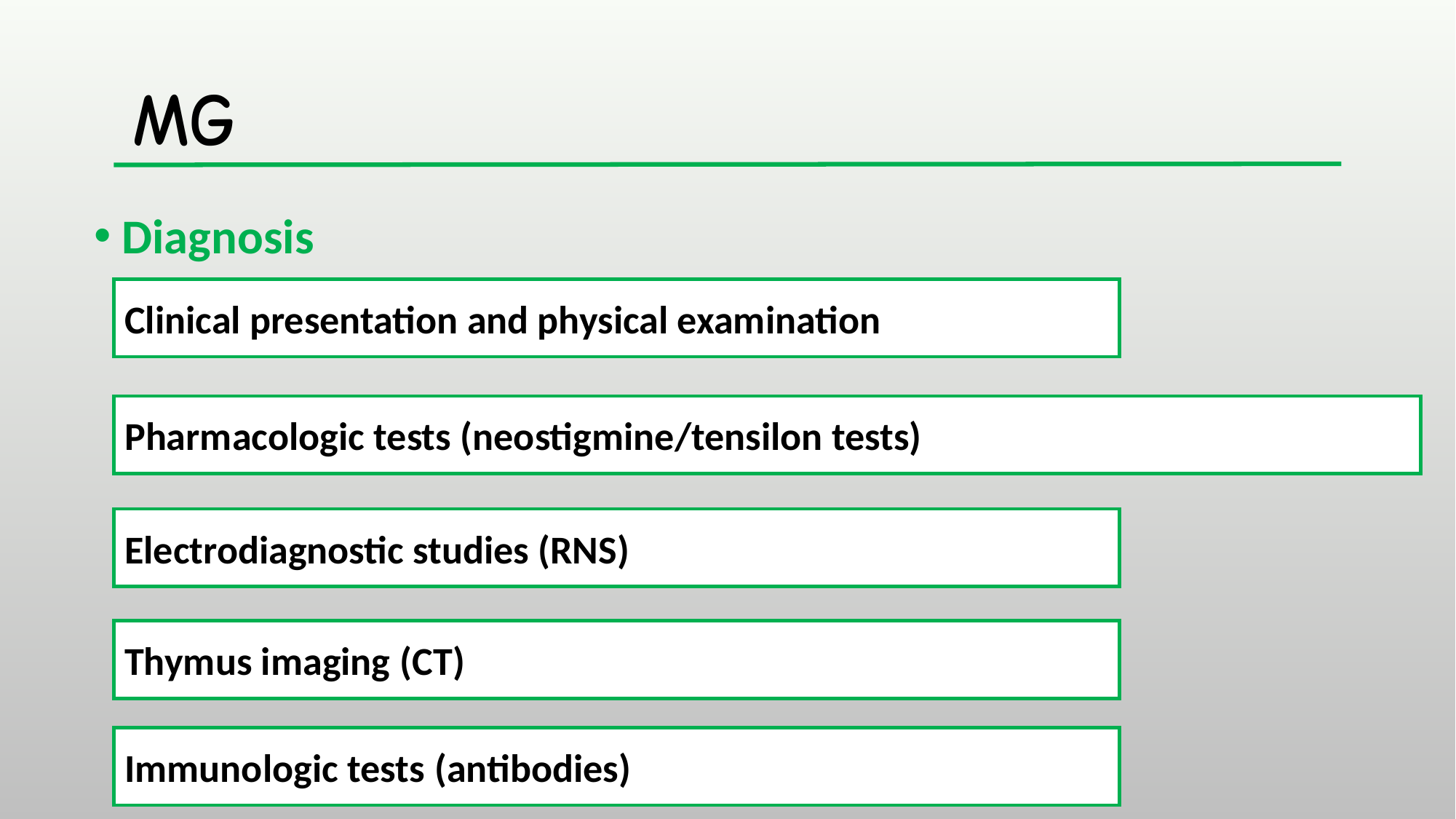

# MG

Diagnosis

Clinical presentation and physical examination
Pharmacologic tests (neostigmine/tensilon tests)
Electrodiagnostic studies (RNS)
Thymus imaging (CT)
Immunologic tests (antibodies)